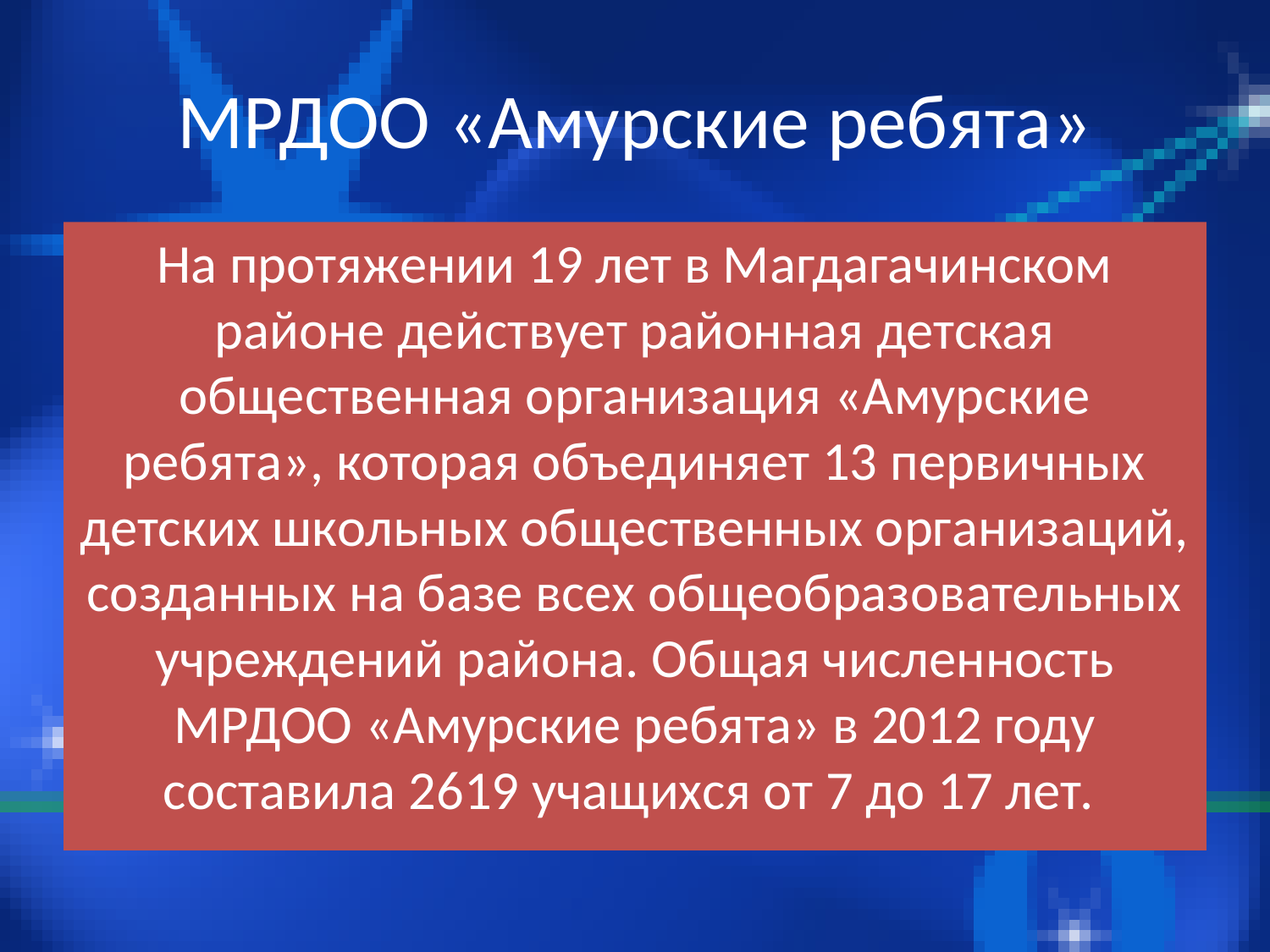

# МРДОО «Амурские ребята»
На протяжении 19 лет в Магдагачинском районе действует районная детская общественная организация «Амурские ребята», которая объединяет 13 первичных детских школьных общественных организаций, созданных на базе всех общеобразовательных учреждений района. Общая численность МРДОО «Амурские ребята» в 2012 году составила 2619 учащихся от 7 до 17 лет.